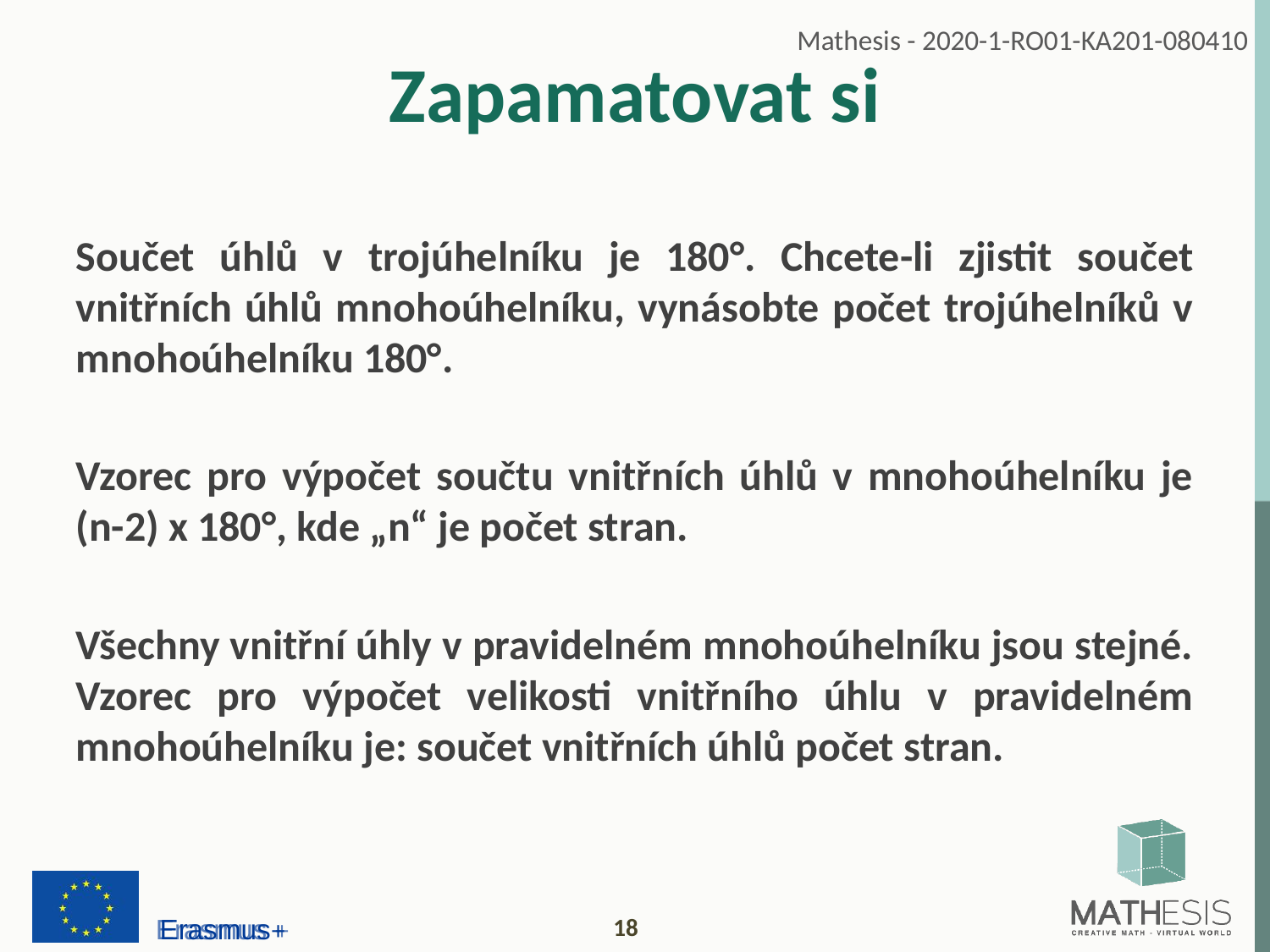

# Zapamatovat si
Součet úhlů v trojúhelníku je 180°. Chcete-li zjistit součet vnitřních úhlů mnohoúhelníku, vynásobte počet trojúhelníků v mnohoúhelníku 180°.

Vzorec pro výpočet součtu vnitřních úhlů v mnohoúhelníku je (n-2) x 180°, kde „n“ je počet stran.

Všechny vnitřní úhly v pravidelném mnohoúhelníku jsou stejné. Vzorec pro výpočet velikosti vnitřního úhlu v pravidelném mnohoúhelníku je: součet vnitřních úhlů počet stran.